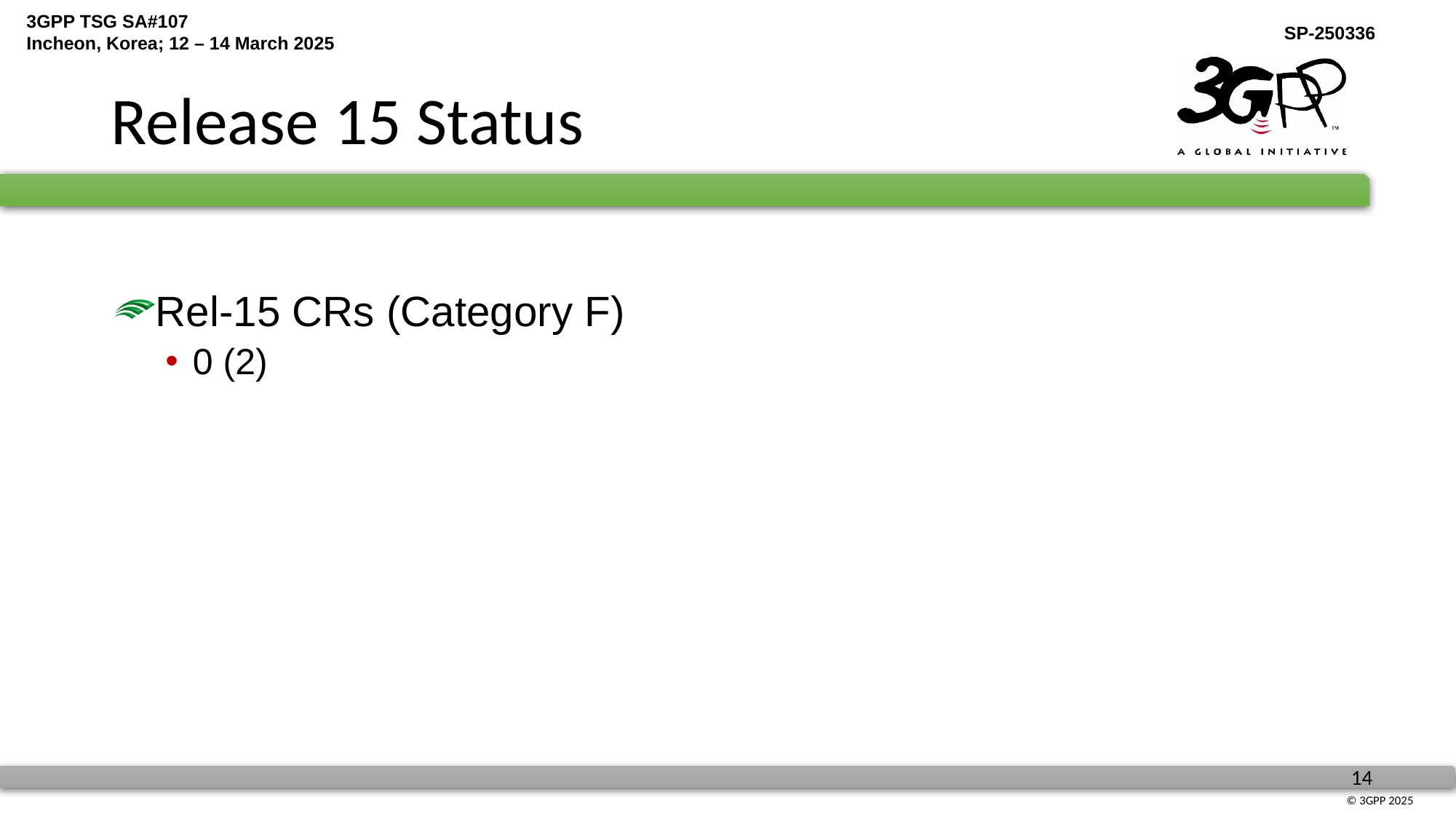

# Release 15 Status

Rel-15 CRs (Category F)
0 (2)